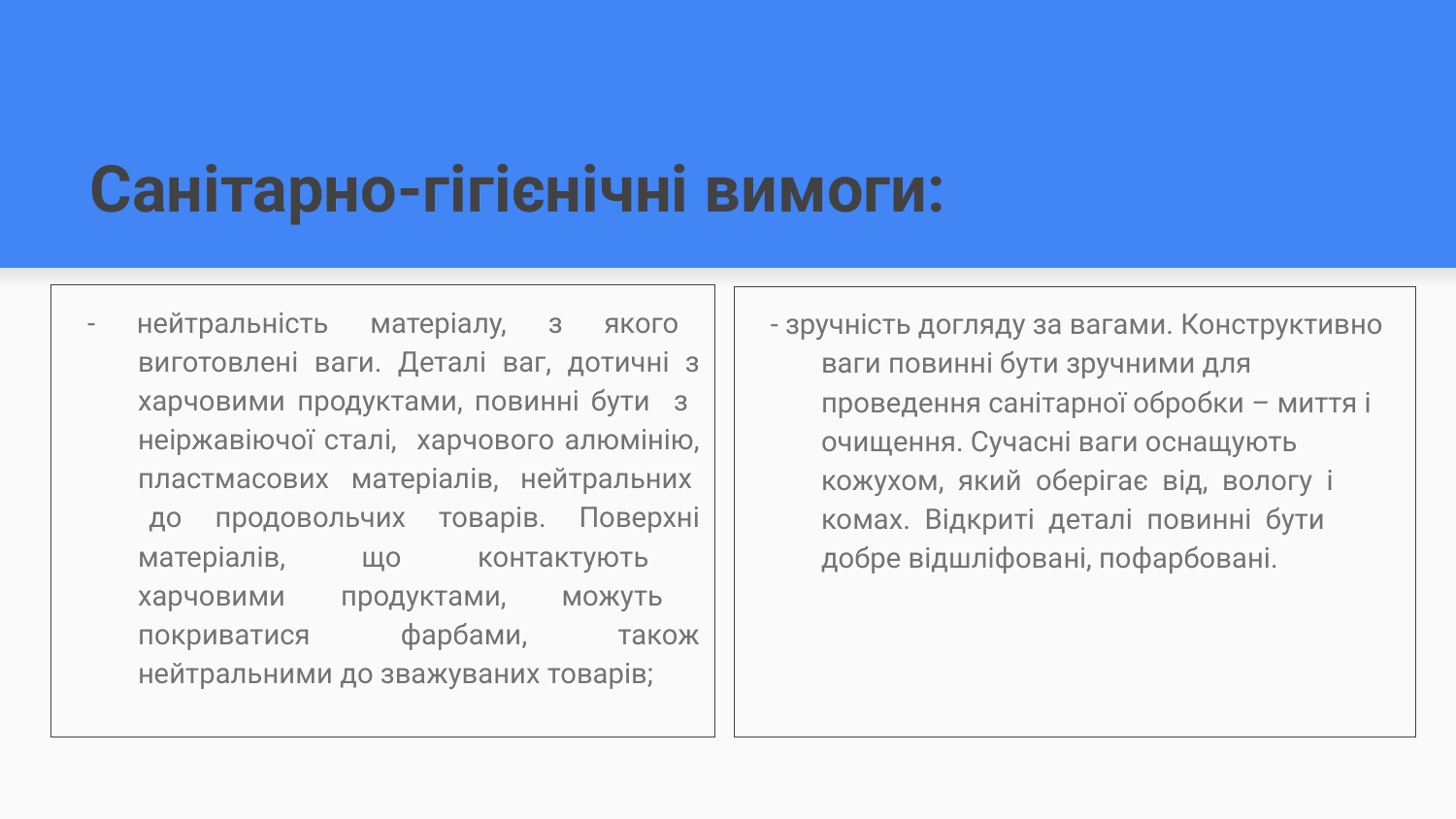

# Санітарно-гігієнічні вимоги:
-  нейтральність  матеріалу,  з  якого  виготовлені  ваги.  Деталі  ваг,  дотичні  з харчовими продуктами, повинні бути  з  неіржавіючої сталі,  харчового алюмінію, пластмасових   матеріалів,   нейтральних   до   продовольчих   товарів.   Поверхні матеріалів,   що   контактують   харчовими   продуктами,   можуть   покриватися фарбами, також нейтральними до зважуваних товарів;
- зручність догляду за вагами. Конструктивно ваги повинні бути зручними для проведення санітарної обробки – миття і очищення. Сучасні ваги оснащують кожухом,  який  оберігає  від,  вологу  і  комах.  Відкриті  деталі  повинні  бути  добре відшліфовані, пофарбовані.